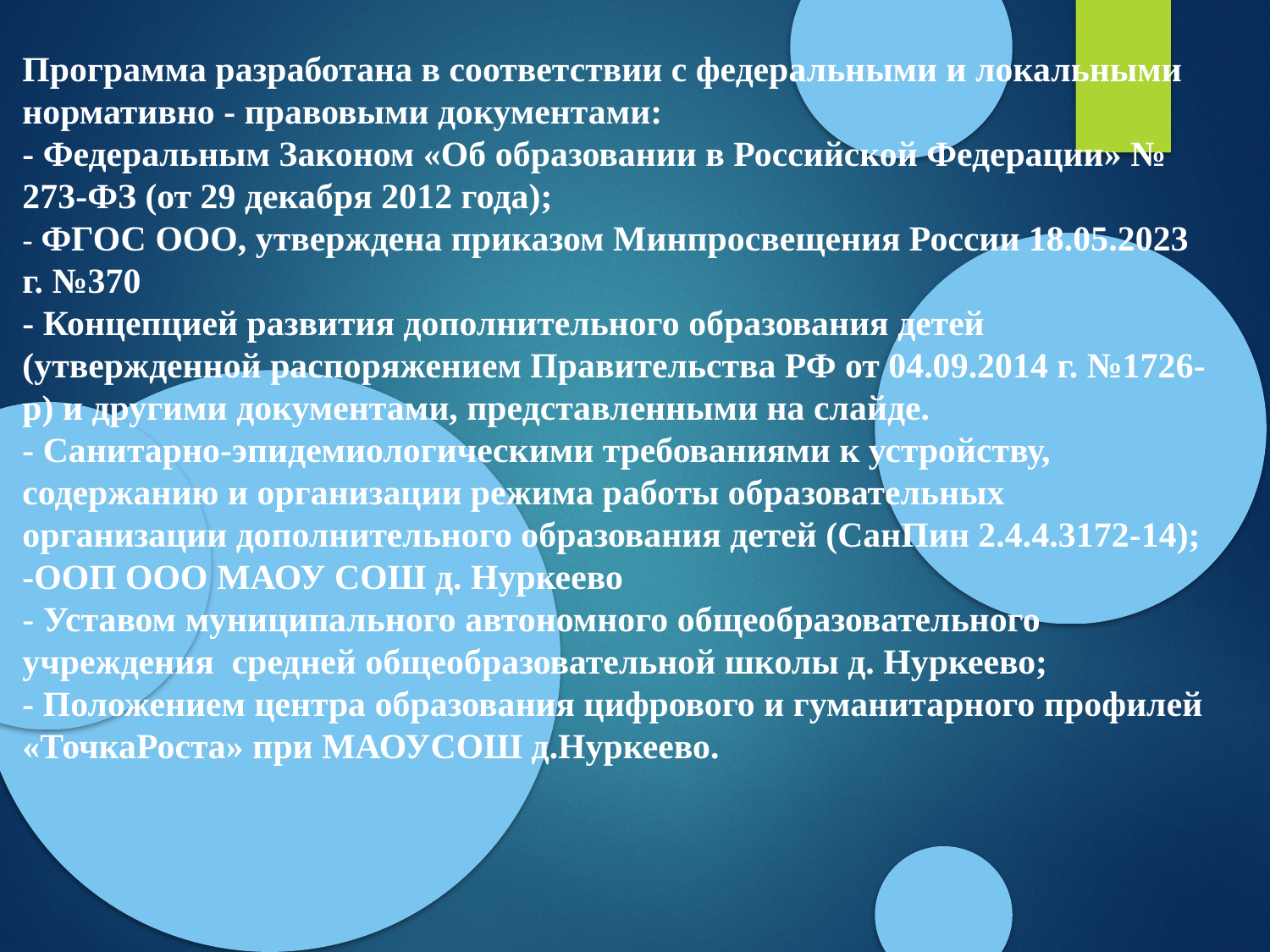

Программа разработана в соответствии с федеральными и локальными нормативно - правовыми документами:
- Федеральным Законом «Об образовании в Российской Федерации» № 273-ФЗ (от 29 декабря 2012 года);
- ФГОС ООО, утверждена приказом Минпросвещения России 18.05.2023 г. №370
- Концепцией развития дополнительного образования детей (утвержденной распоряжением Правительства РФ от 04.09.2014 г. №1726-р) и другими документами, представленными на слайде.
- Санитарно-эпидемиологическими требованиями к устройству, содержанию и организации режима работы образовательных организации дополнительного образования детей (СанПин 2.4.4.3172-14);
-ООП ООО МАОУ СОШ д. Нуркеево
- Уставом муниципального автономного общеобразовательного учреждения  средней общеобразовательной школы д. Нуркеево;
- Положением центра образования цифрового и гуманитарного профилей «ТочкаРоста» при МАОУСОШ д.Нуркеево.